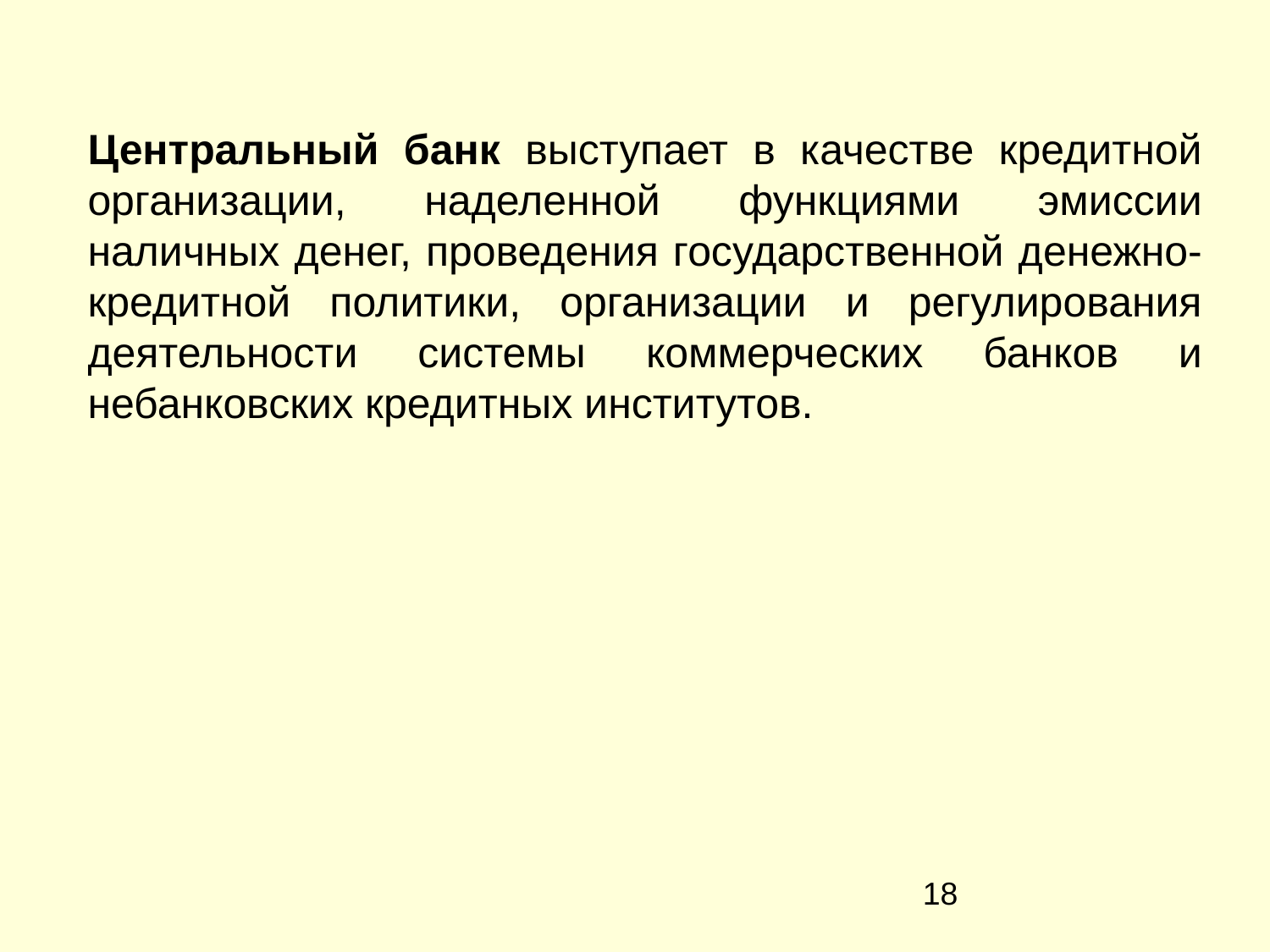

Центральный банк выступает в качестве кредитной организации, наделенной функциями эмиссии наличных денег, проведения государственной денежно-кредитной политики, организации и регулирования деятельности системы коммерческих банков и небанковских кредитных институтов.
18